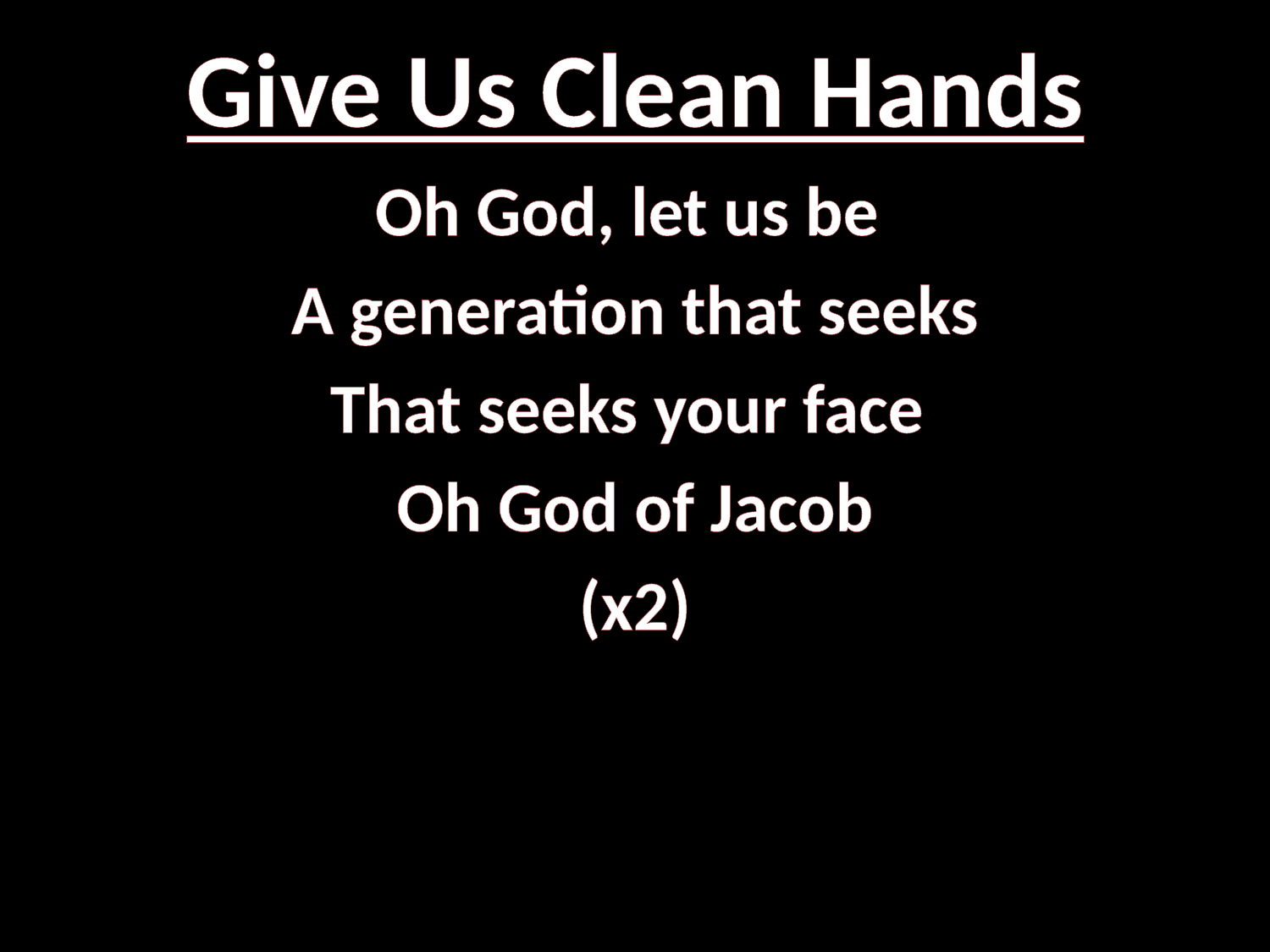

# Give Us Clean Hands
Oh God, let us be
A generation that seeks
That seeks your face
Oh God of Jacob
(x2)